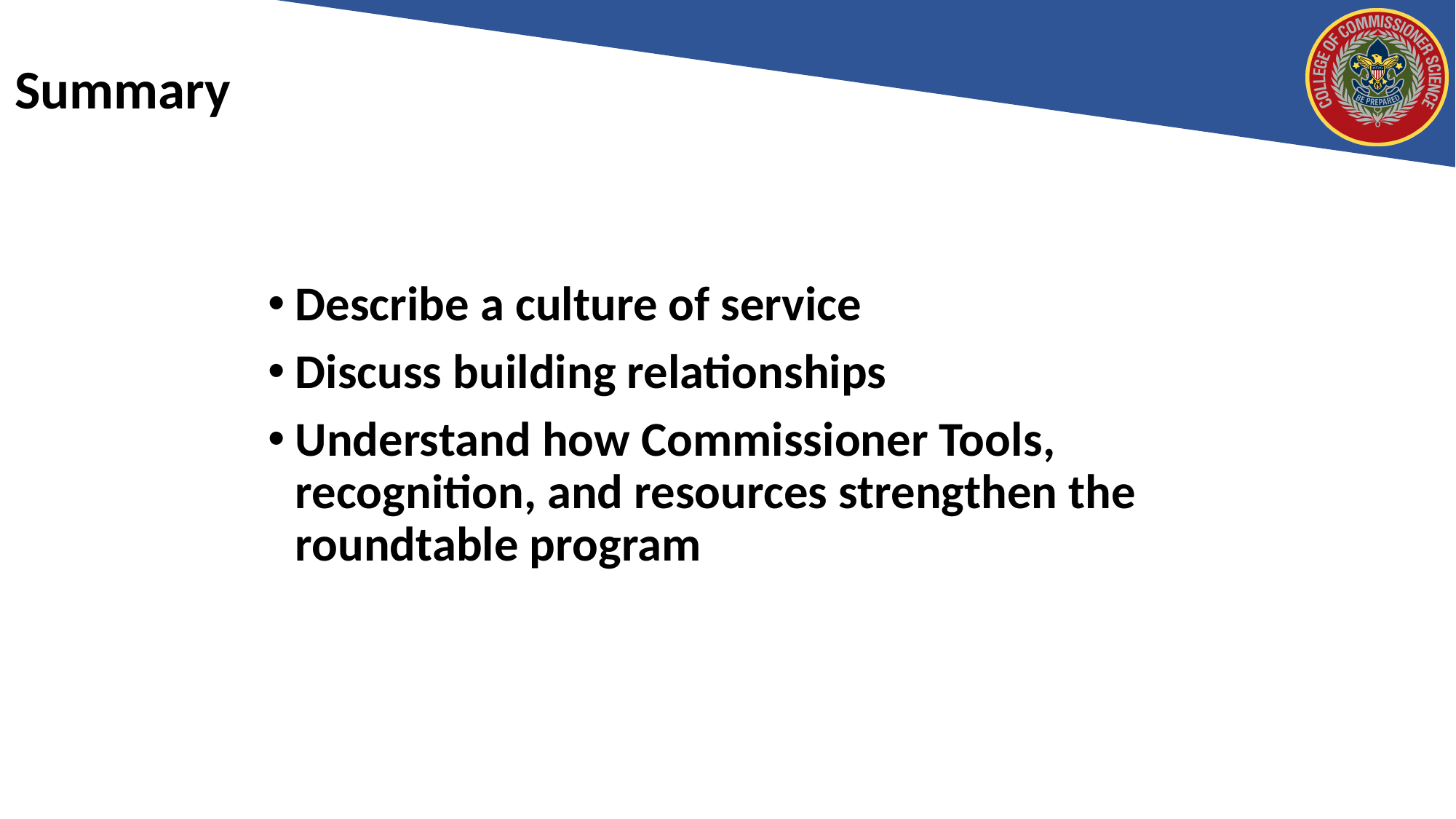

# Summary
Describe a culture of service
Discuss building relationships
Understand how Commissioner Tools, recognition, and resources strengthen the roundtable program